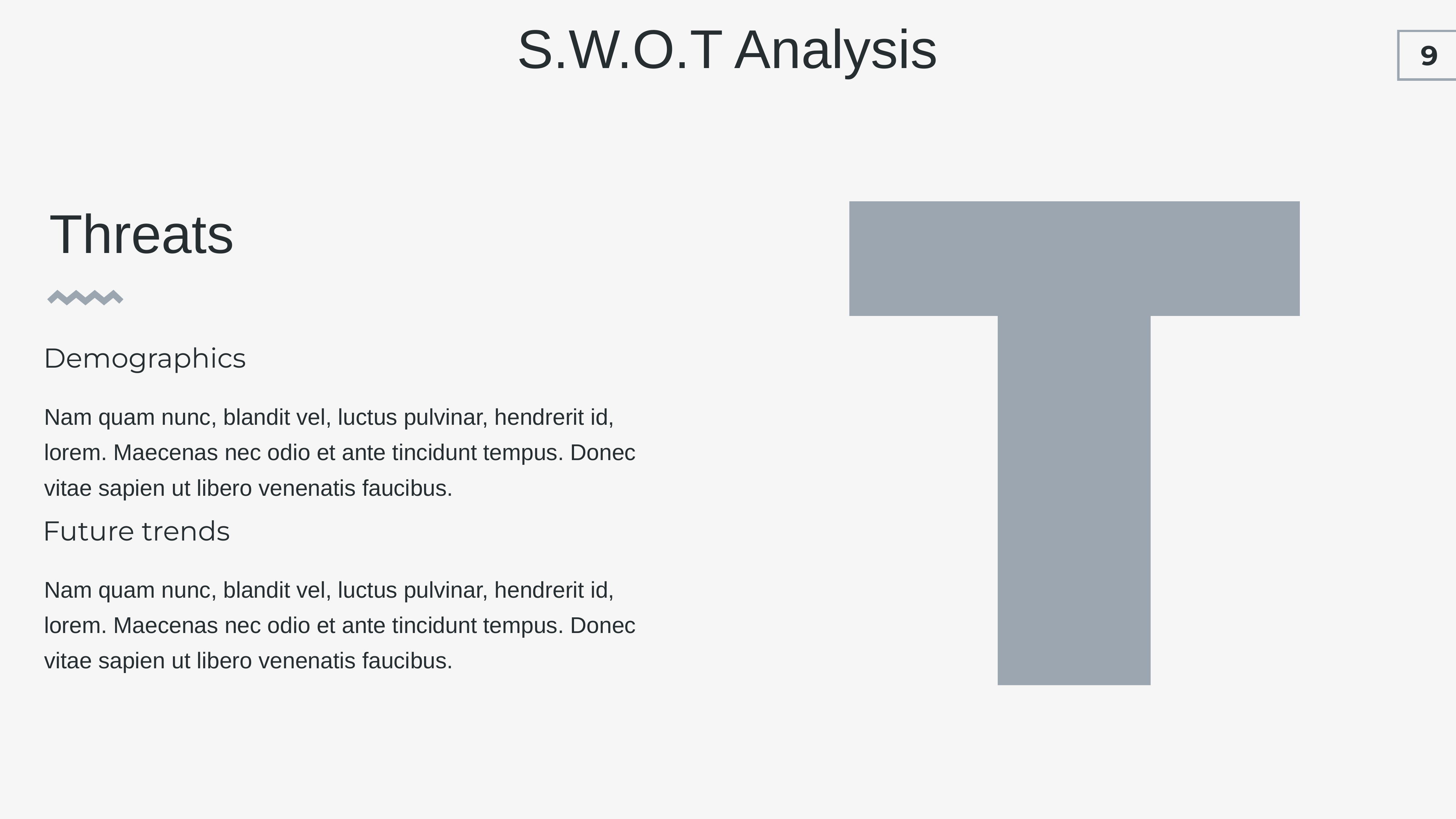

S.W.O.T Analysis
9

Threats

Demographics
Nam quam nunc, blandit vel, luctus pulvinar, hendrerit id, lorem. Maecenas nec odio et ante tincidunt tempus. Donec vitae sapien ut libero venenatis faucibus.
Future trends
Nam quam nunc, blandit vel, luctus pulvinar, hendrerit id, lorem. Maecenas nec odio et ante tincidunt tempus. Donec vitae sapien ut libero venenatis faucibus.